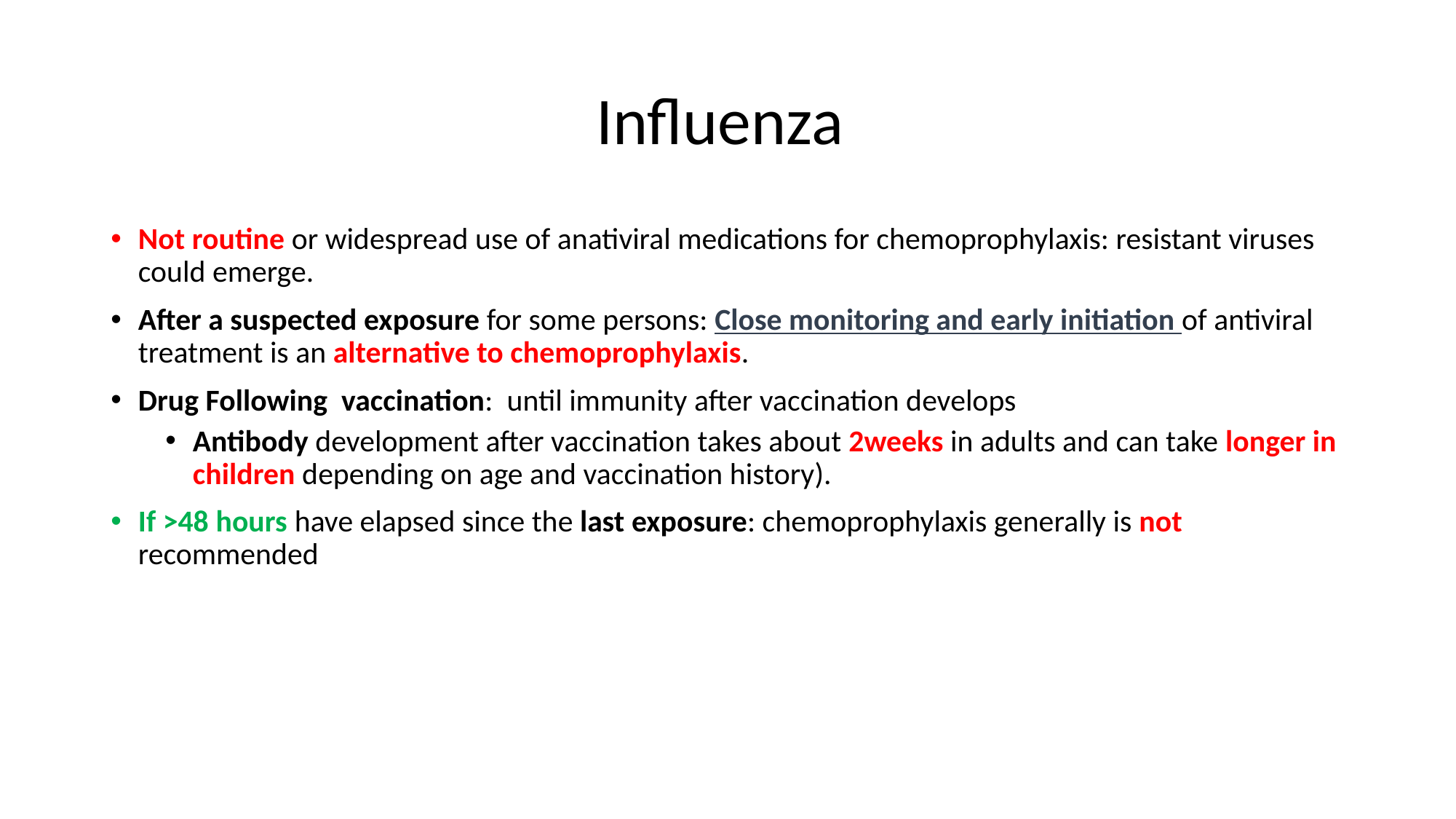

# Influenza
Not routine or widespread use of anativiral medications for chemoprophylaxis: resistant viruses could emerge.
After a suspected exposure for some persons: Close monitoring and early initiation of antiviral treatment is an alternative to chemoprophylaxis.
Drug Following  vaccination:  until immunity after vaccination develops
Antibody development after vaccination takes about 2weeks in adults and can take longer in children depending on age and vaccination history).
If >48 hours have elapsed since the last exposure: chemoprophylaxis generally is not recommended